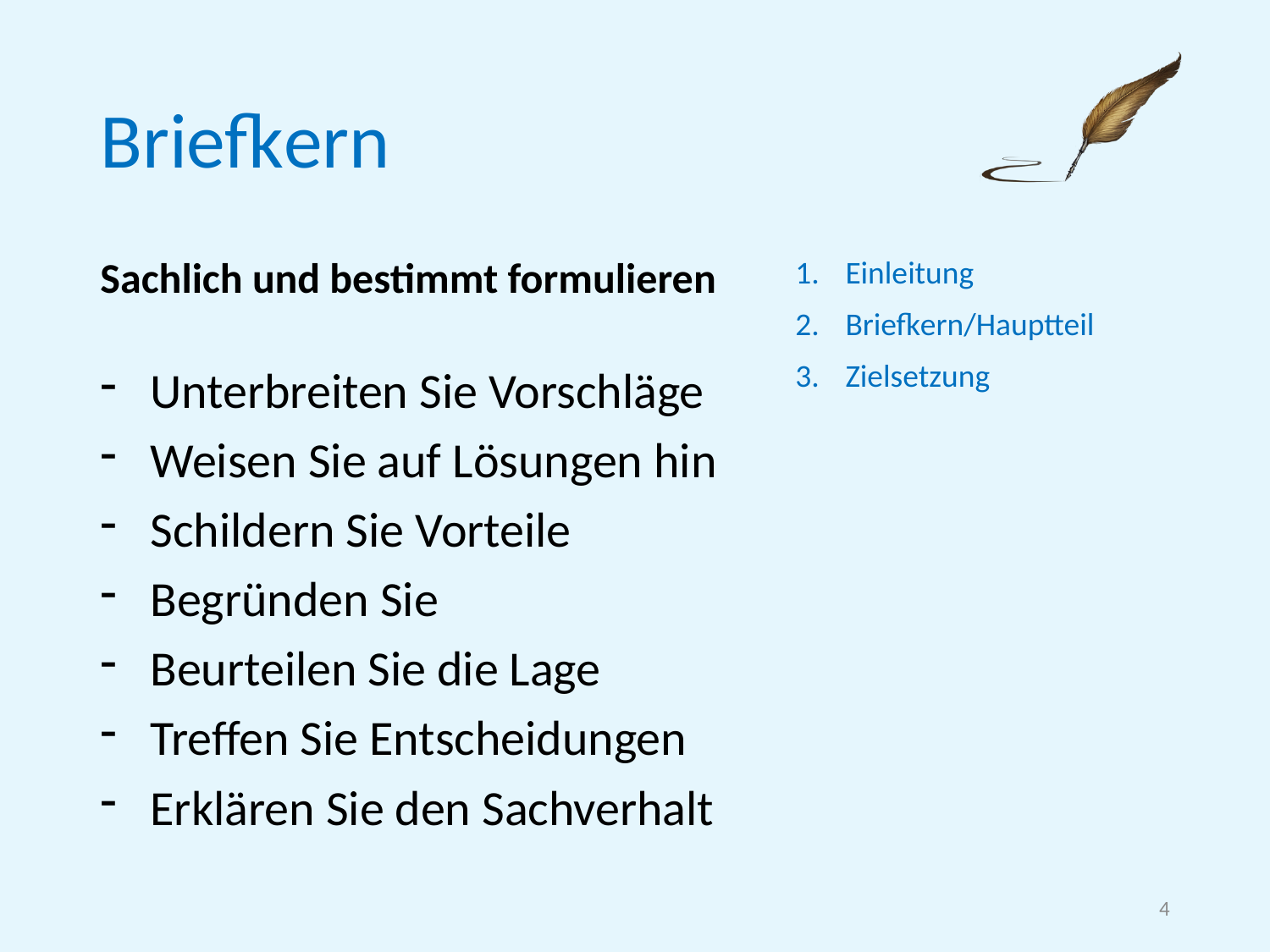

# Briefkern
Einleitung
Briefkern/Hauptteil
Zielsetzung
Sachlich und bestimmt formulieren
Unterbreiten Sie Vorschläge
Weisen Sie auf Lösungen hin
Schildern Sie Vorteile
Begründen Sie
Beurteilen Sie die Lage
Treffen Sie Entscheidungen
Erklären Sie den Sachverhalt

4